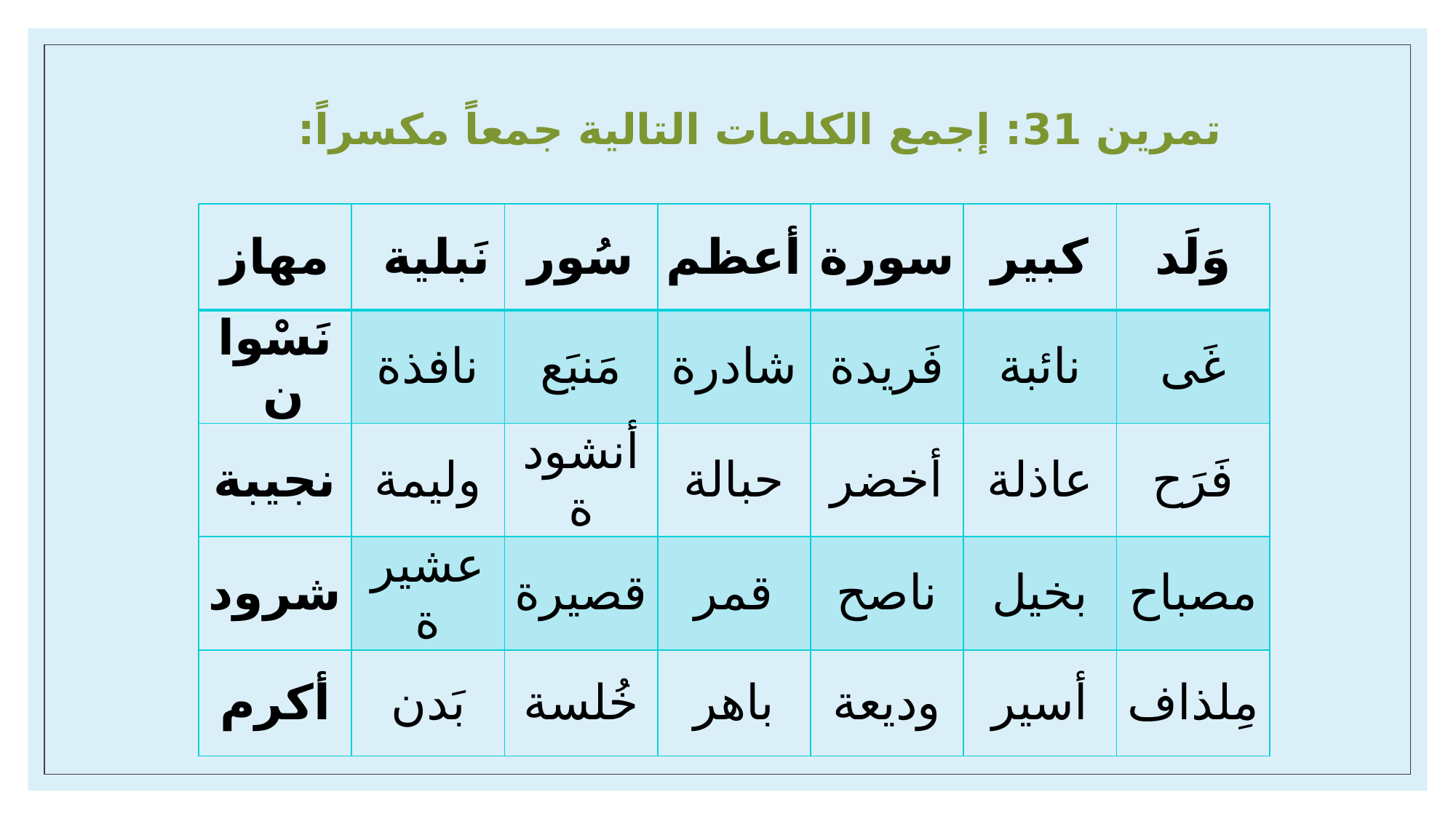

تمرین 31: إجمع الکلمات التالیة جمعاً مکسراً:
| مهاز | نَبلیة | سُور | أعظم | سورة | کبیر | وَلَد |
| --- | --- | --- | --- | --- | --- | --- |
| نَسْوان | نافذة | مَنبَع | شادرة | فَریدة | نائبة | غَی |
| نجیبة | ولیمة | أنشودة | حبالة | أخضر | عاذلة | فَرَح |
| شرود | عشیرة | قصیرة | قمر | ناصح | بخیل | مصباح |
| أکرم | بَدن | خُلسة | باهر | ودیعة | أسیر | مِلذاف |